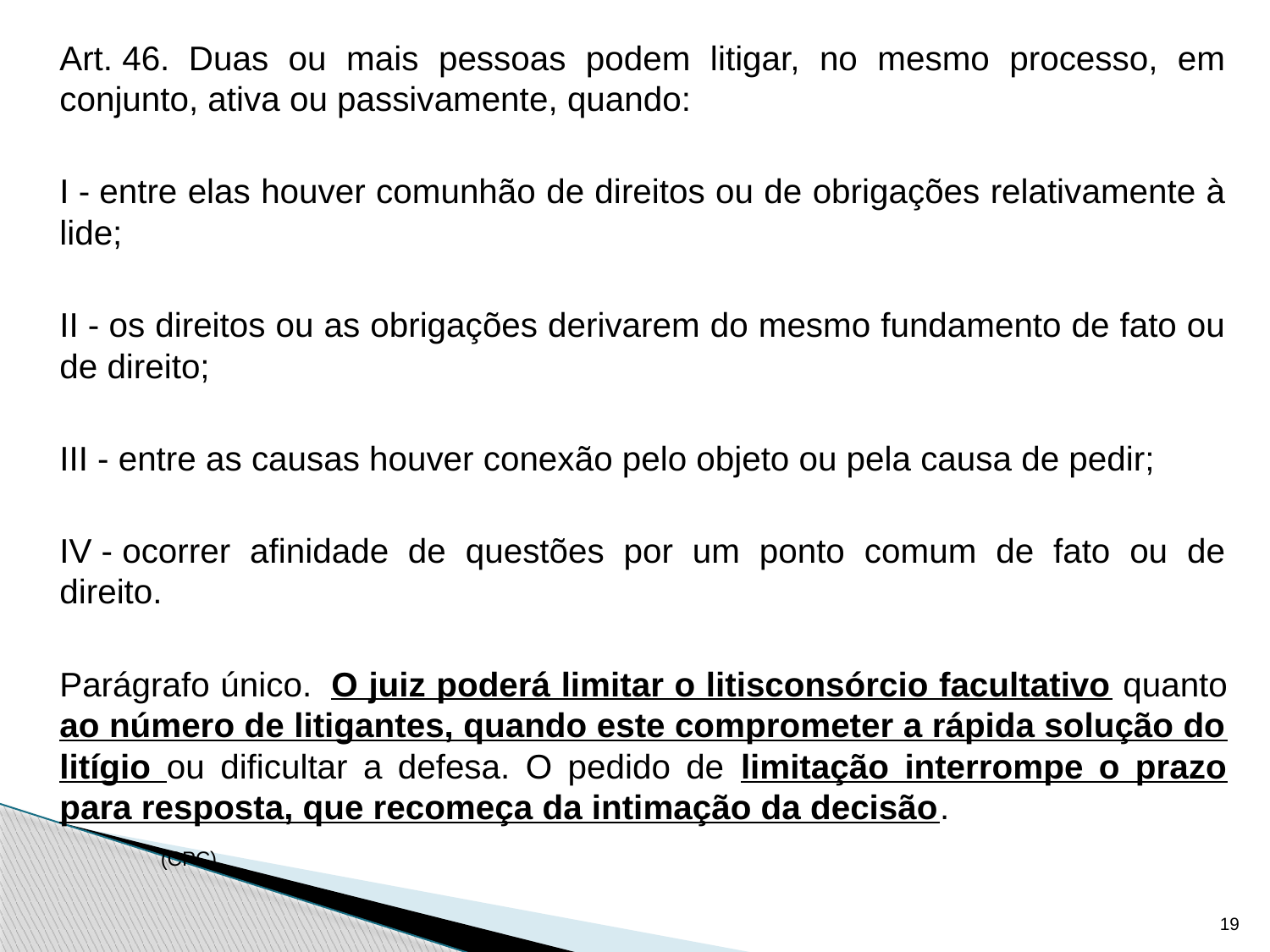

Art. 46.  Duas ou mais pessoas podem litigar, no mesmo processo, em conjunto, ativa ou passivamente, quando:

	I - entre elas houver comunhão de direitos ou de obrigações relativamente à lide;

	II - os direitos ou as obrigações derivarem do mesmo fundamento de fato ou de direito;

	III - entre as causas houver conexão pelo objeto ou pela causa de pedir;

	IV - ocorrer afinidade de questões por um ponto comum de fato ou de direito.

	Parágrafo único.  O juiz poderá limitar o litisconsórcio facultativo quanto ao número de litigantes, quando este comprometer a rápida solução do litígio ou dificultar a defesa. O pedido de limitação interrompe o prazo para resposta, que recomeça da intimação da decisão.
									   	 (CPC)
19